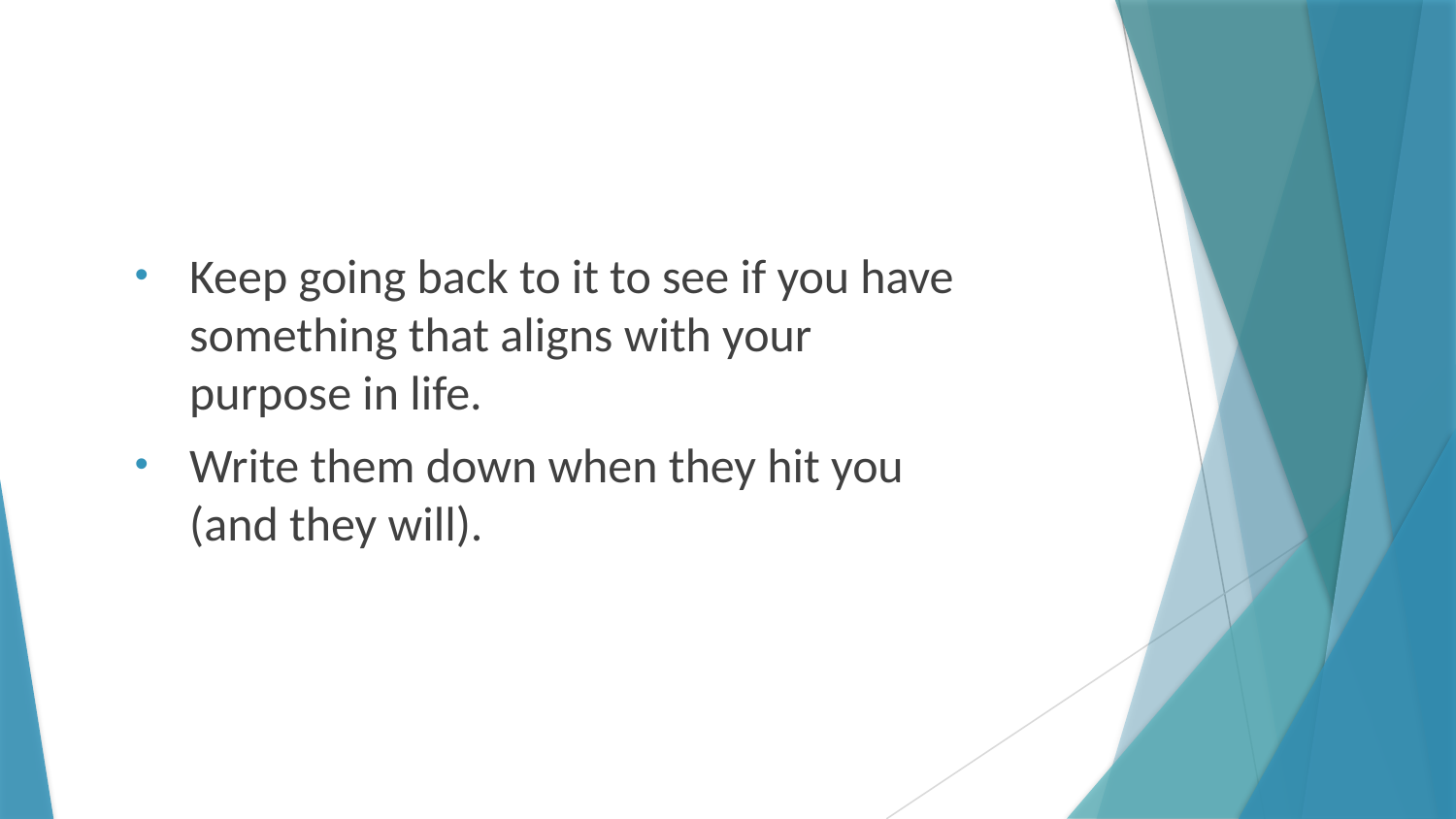

Keep going back to it to see if you have something that aligns with your purpose in life.
Write them down when they hit you (and they will).